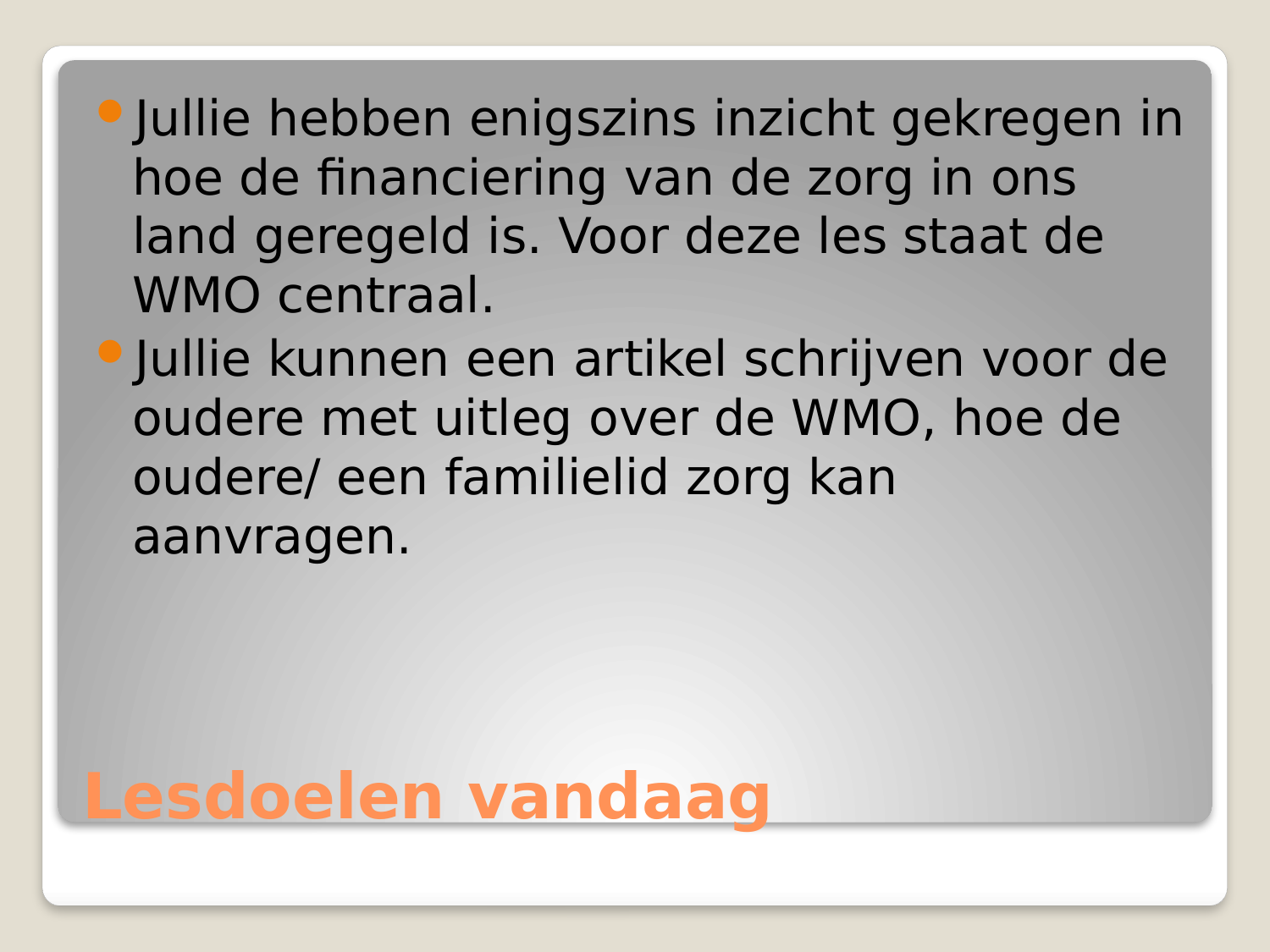

Jullie hebben enigszins inzicht gekregen in hoe de financiering van de zorg in ons land geregeld is. Voor deze les staat de WMO centraal.
Jullie kunnen een artikel schrijven voor de oudere met uitleg over de WMO, hoe de oudere/ een familielid zorg kan aanvragen.

# Lesdoelen vandaag